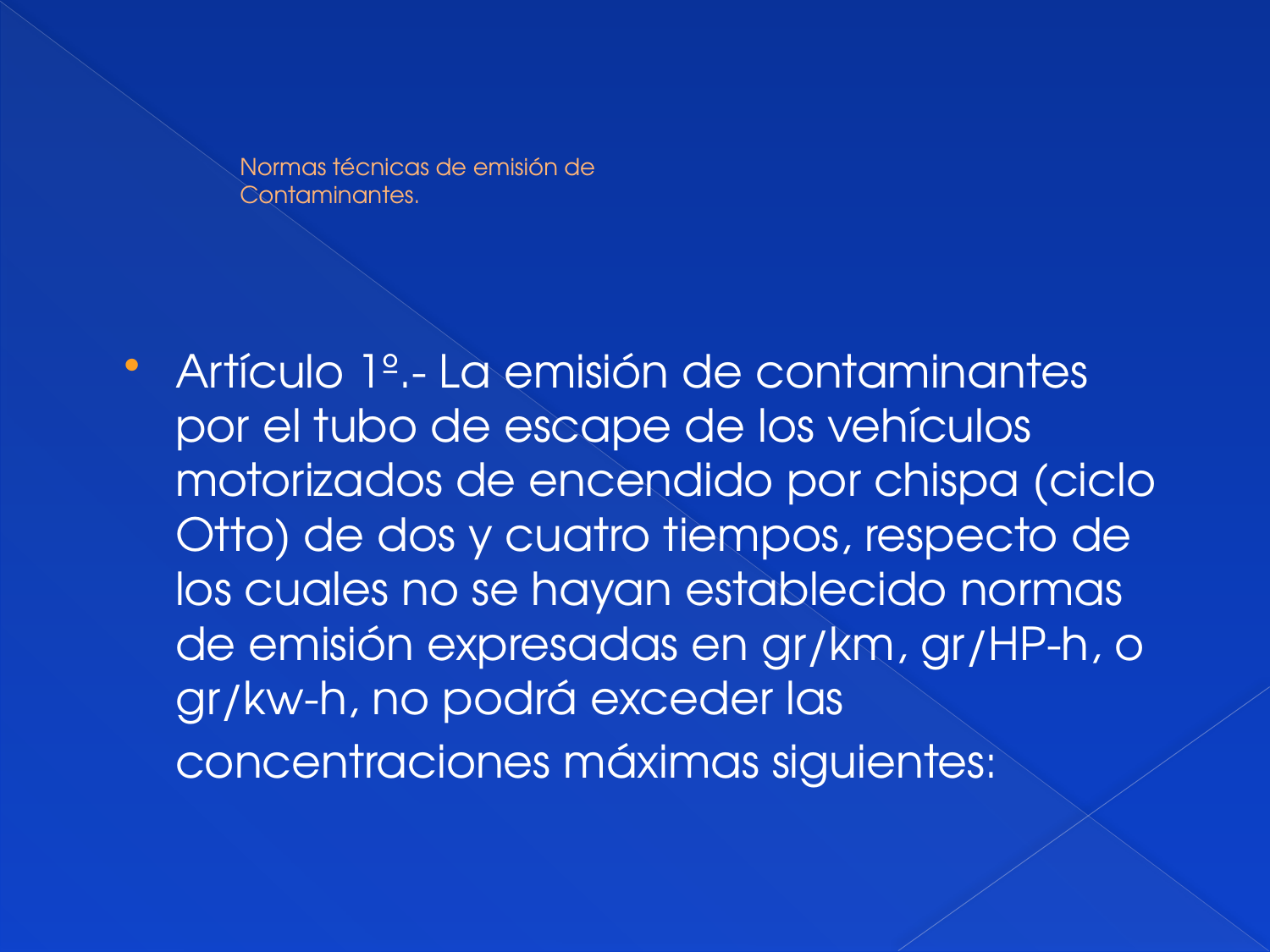

# Normas técnicas de emisión de Contaminantes.
Artículo 1º.- La emisión de contaminantes por el tubo de escape de los vehículos motorizados de encendido por chispa (ciclo Otto) de dos y cuatro tiempos, respecto de los cuales no se hayan establecido normas de emisión expresadas en gr/km, gr/HP-h, o gr/kw-h, no podrá exceder las
concentraciones máximas siguientes: